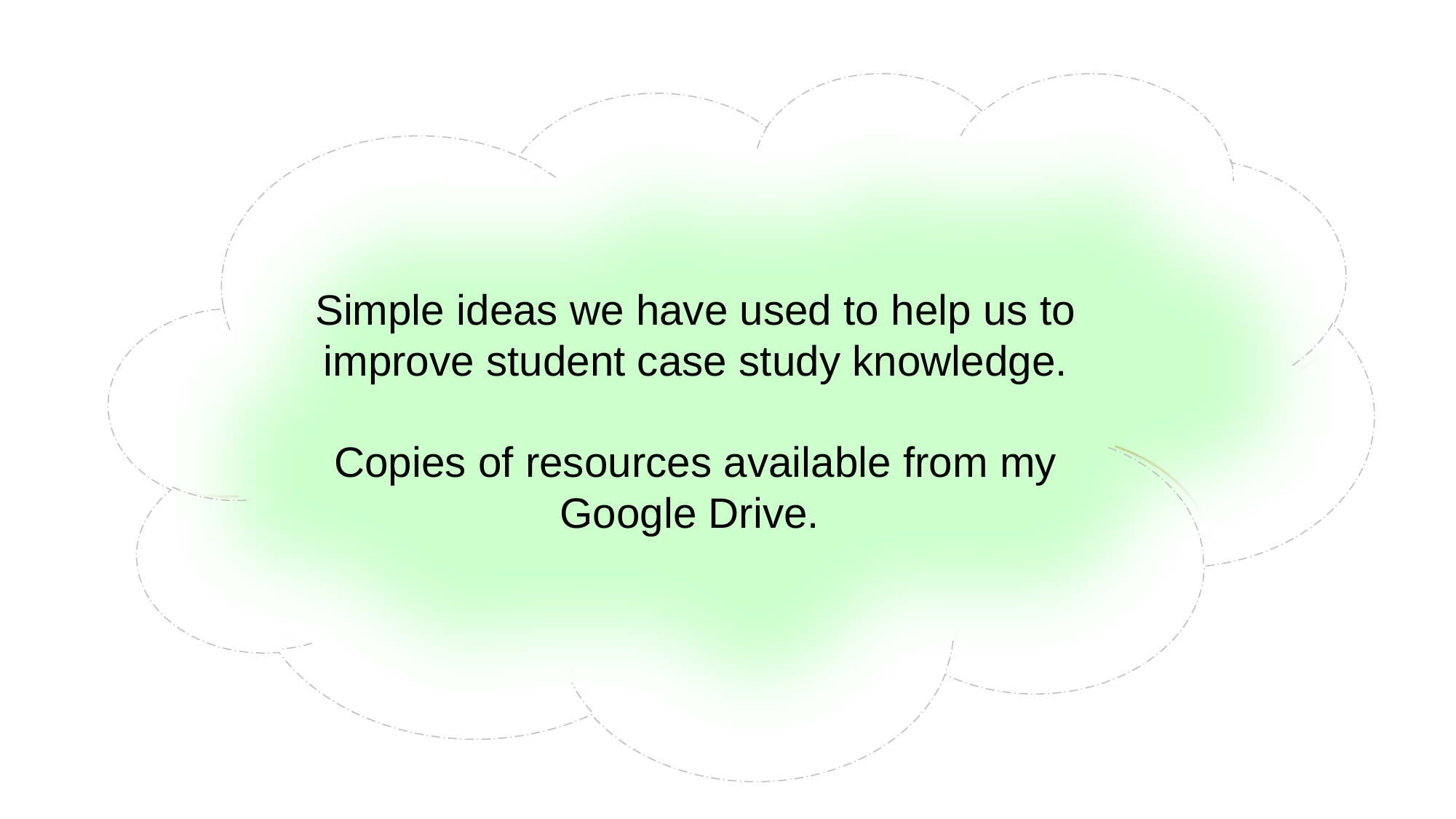

Simple ideas we have used to help us to improve student case study knowledge.

Copies of resources available from my Google Drive.